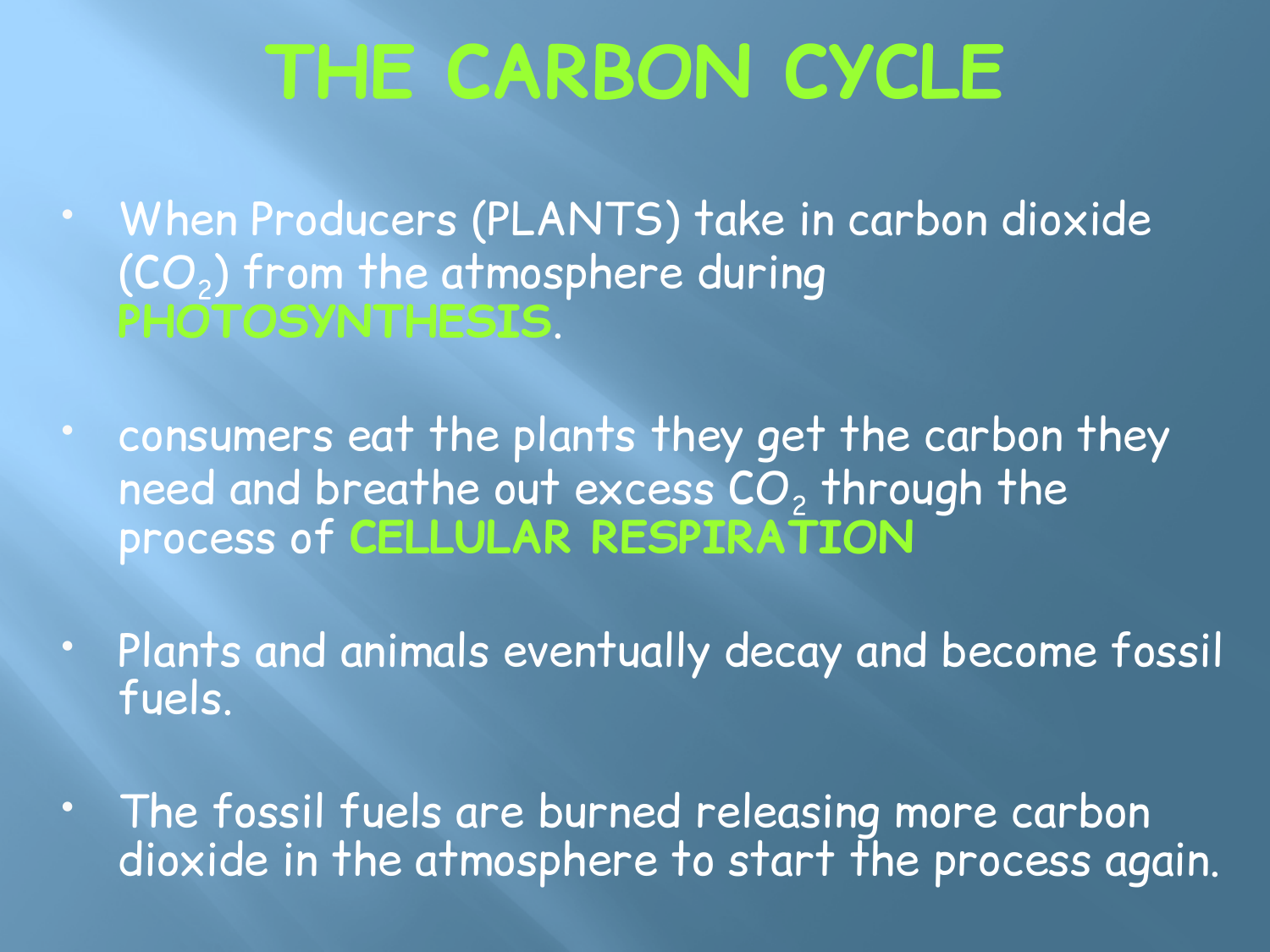

# THE CARBON CYCLE
When Producers (PLANTS) take in carbon dioxide (CO2) from the atmosphere during PHOTOSYNTHESIS.

consumers eat the plants they get the carbon they need and breathe out excess CO2 through the process of CELLULAR RESPIRATION

Plants and animals eventually decay and become fossil fuels.

The fossil fuels are burned releasing more carbon dioxide in the atmosphere to start the process again.